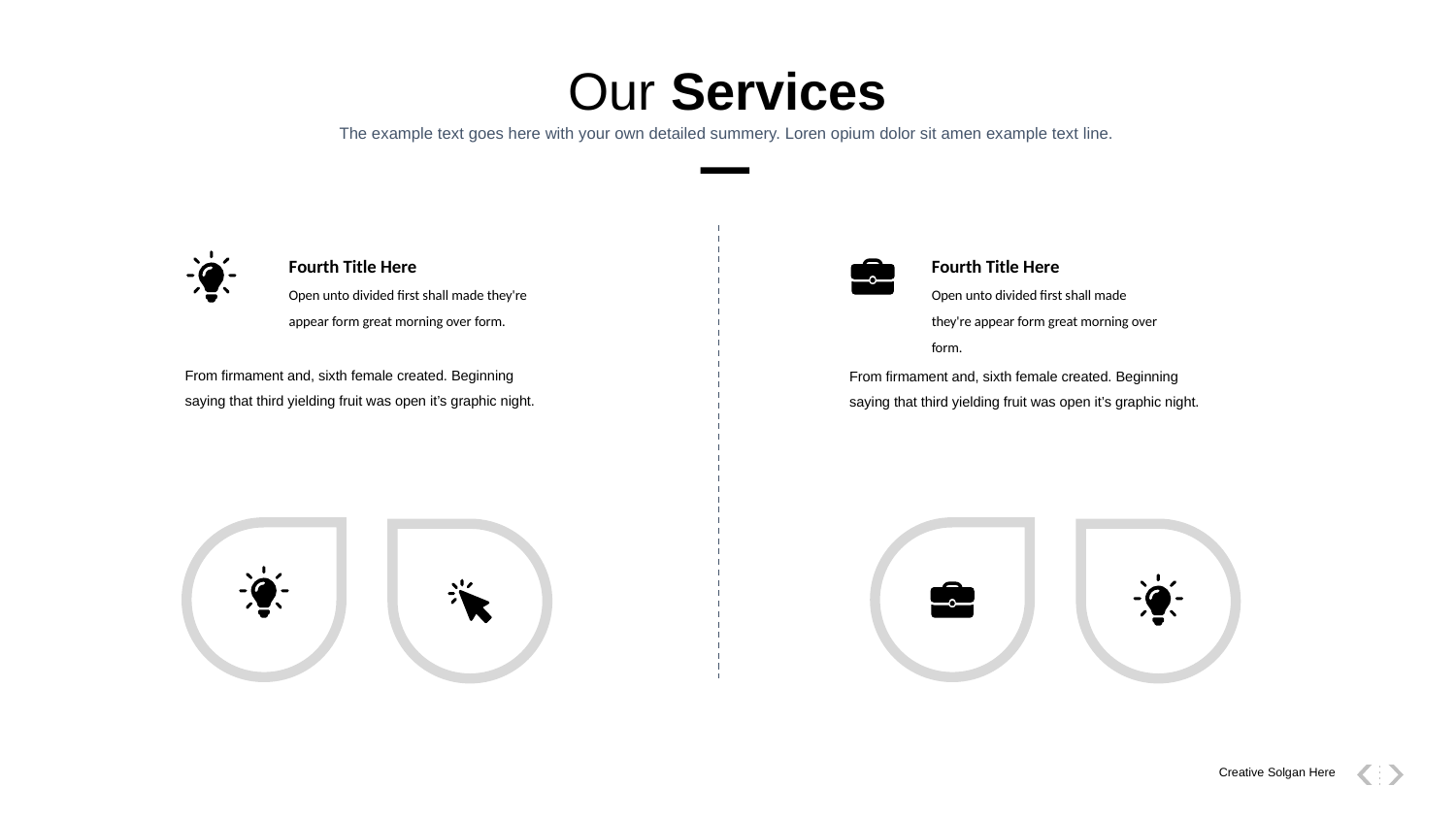

Our Services
The example text goes here with your own detailed summery. Loren opium dolor sit amen example text line.

Fourth Title Here
Open unto divided first shall made they're appear form great morning over form.
Fourth Title Here
Open unto divided first shall made they're appear form great morning over form.

From firmament and, sixth female created. Beginning saying that third yielding fruit was open it’s graphic night.
From firmament and, sixth female created. Beginning saying that third yielding fruit was open it’s graphic night.